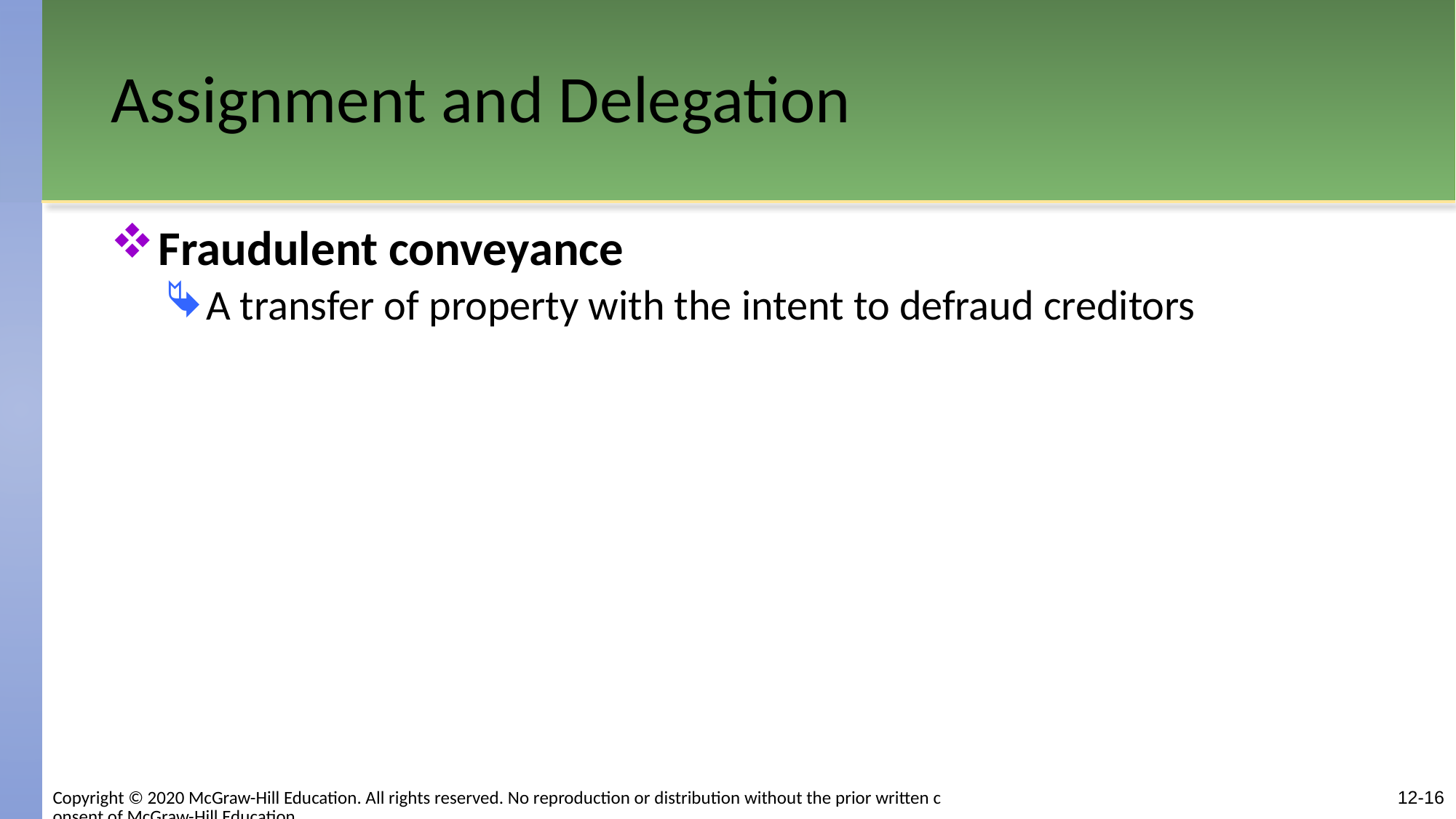

# Assignment and Delegation
Fraudulent conveyance
A transfer of property with the intent to defraud creditors
Copyright © 2020 McGraw-Hill Education. All rights reserved. No reproduction or distribution without the prior written consent of McGraw-Hill Education.
12-16